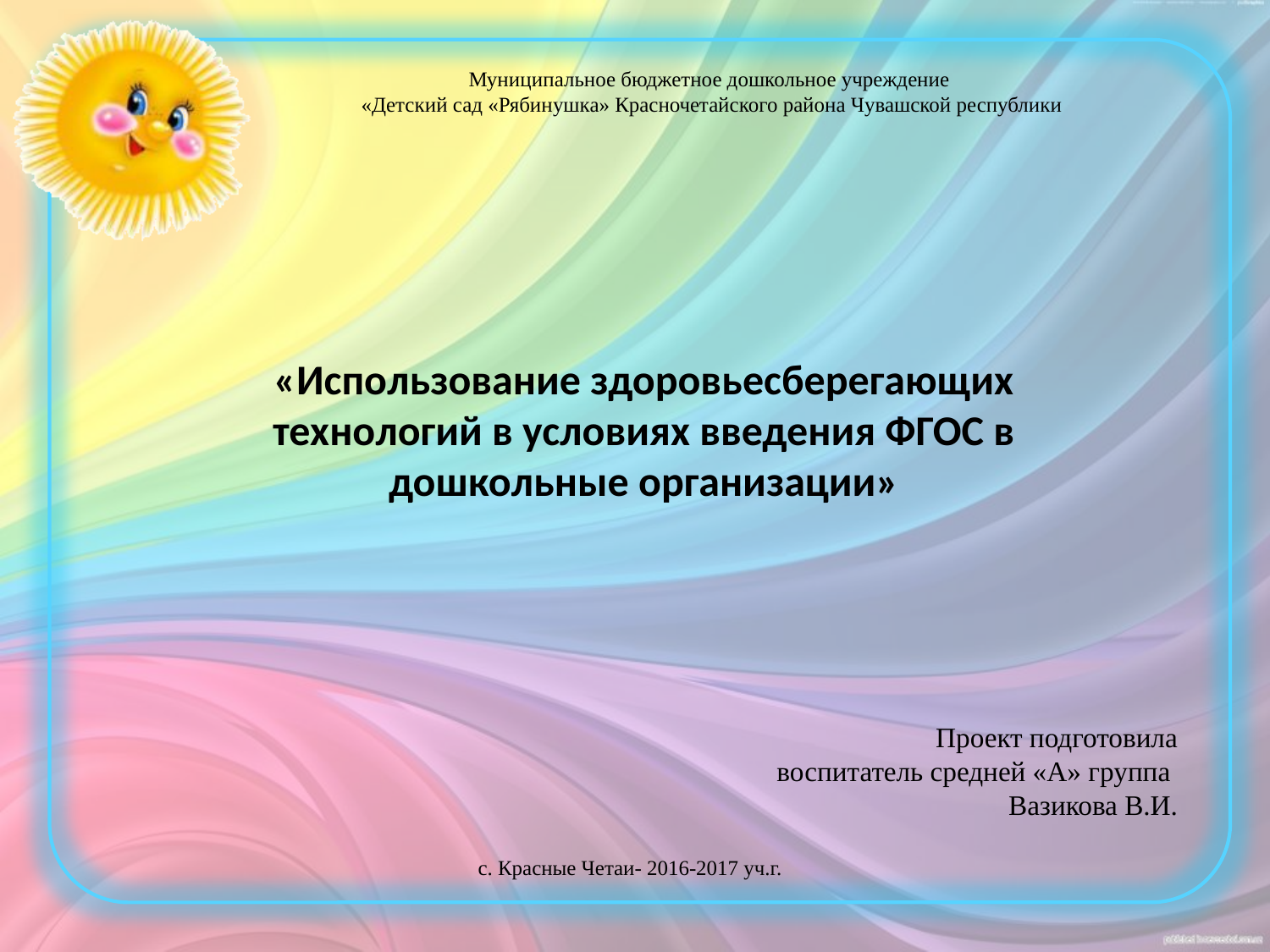

Муниципальное бюджетное дошкольное учреждение
 «Детский сад «Рябинушка» Красночетайского района Чувашской республики

Проект подготовила
воспитатель средней «А» группа
 Вазикова В.И.

с. Красные Четаи- 2016-2017 уч.г.
«Использование здоровьесберегающих технологий в условиях введения ФГОС в дошкольные организации»